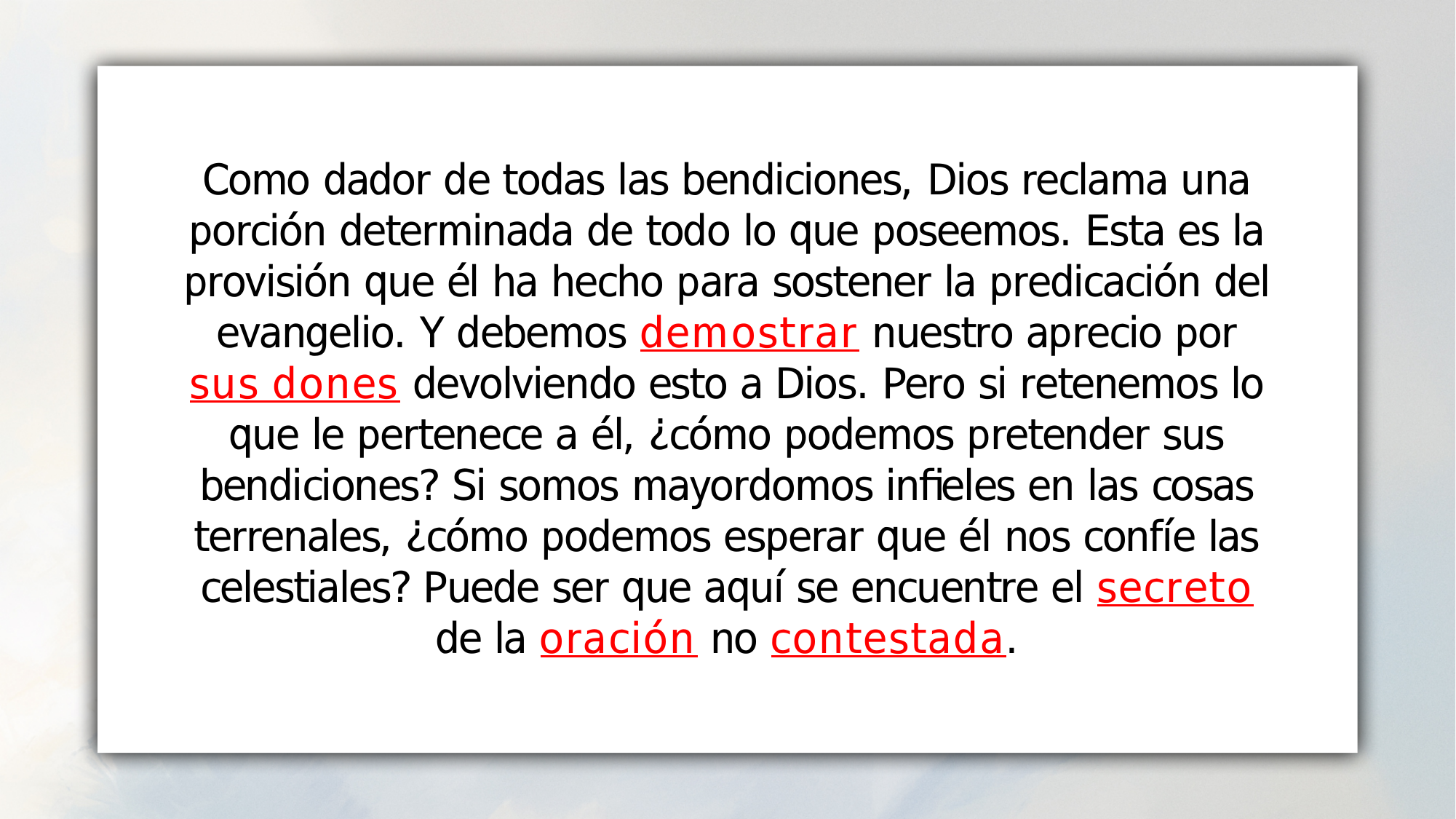

Como dador de todas las bendiciones, Dios reclama una porción determinada de todo lo que poseemos. Esta es la provisión que él ha hecho para sostener la predicación del evangelio. Y debemos demostrar nuestro aprecio por sus dones devolviendo esto a Dios. Pero si retenemos lo que le pertenece a él, ¿cómo podemos pretender sus bendiciones? Si somos mayordomos infieles en las cosas terrenales, ¿cómo podemos esperar que él nos confíe las celestiales? Puede ser que aquí se encuentre el secreto de la oración no contestada.